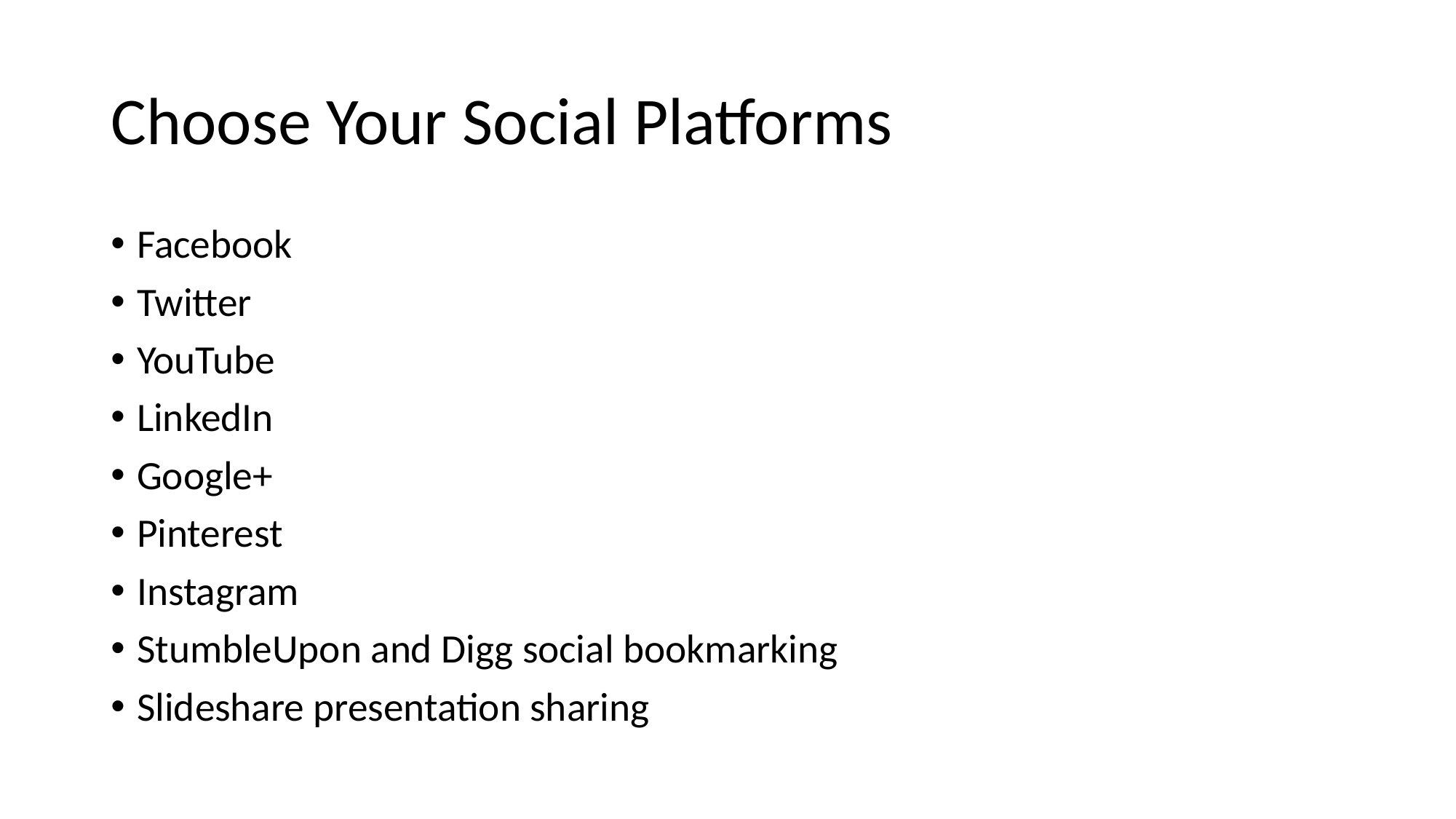

# Choose Your Social Platforms
Facebook
Twitter
YouTube
LinkedIn
Google+
Pinterest
Instagram
StumbleUpon and Digg social bookmarking
Slideshare presentation sharing